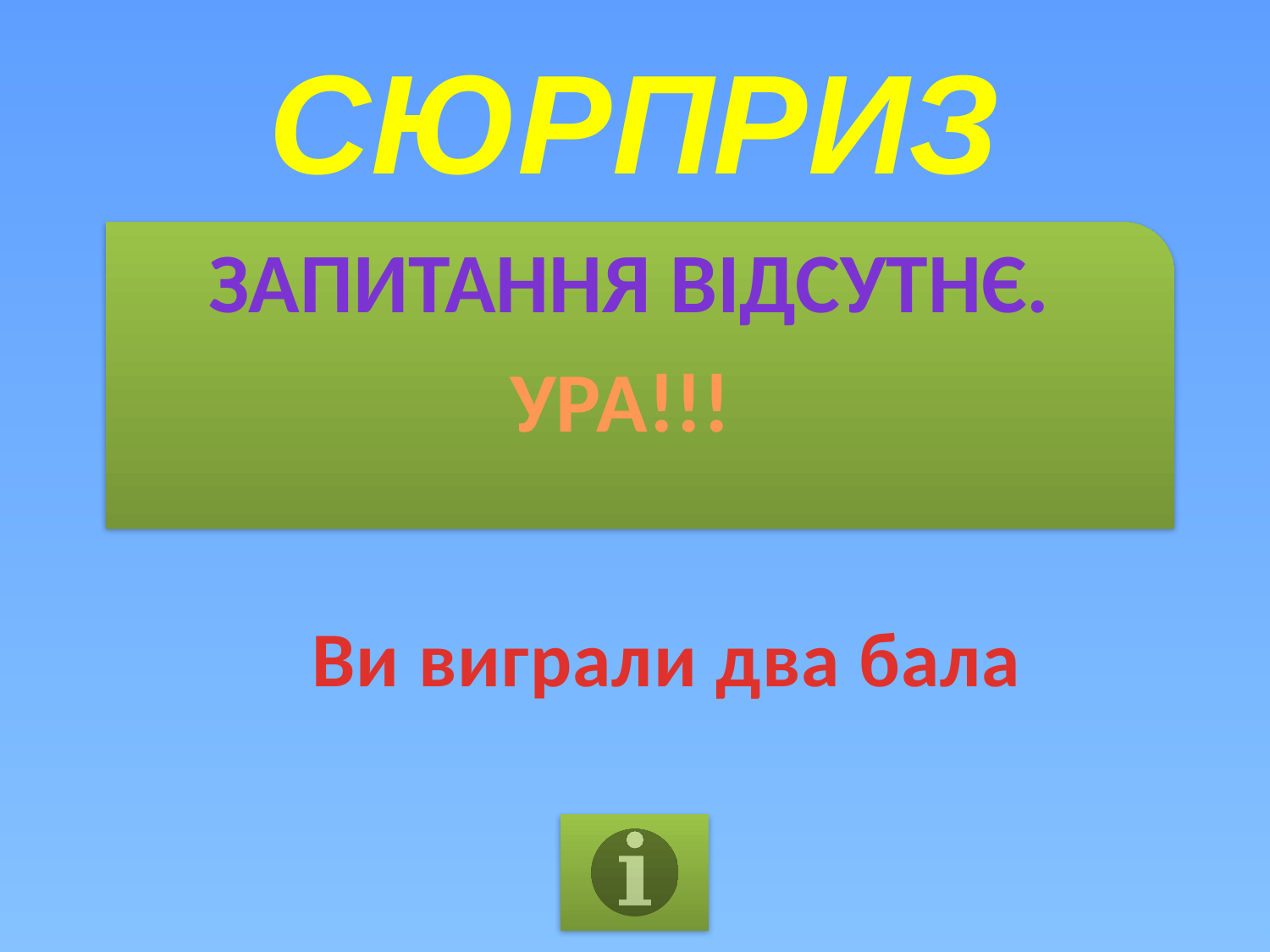

# СЮРПРИЗ
Запитання відсутнє.
УРА!!!

Ви виграли два бала